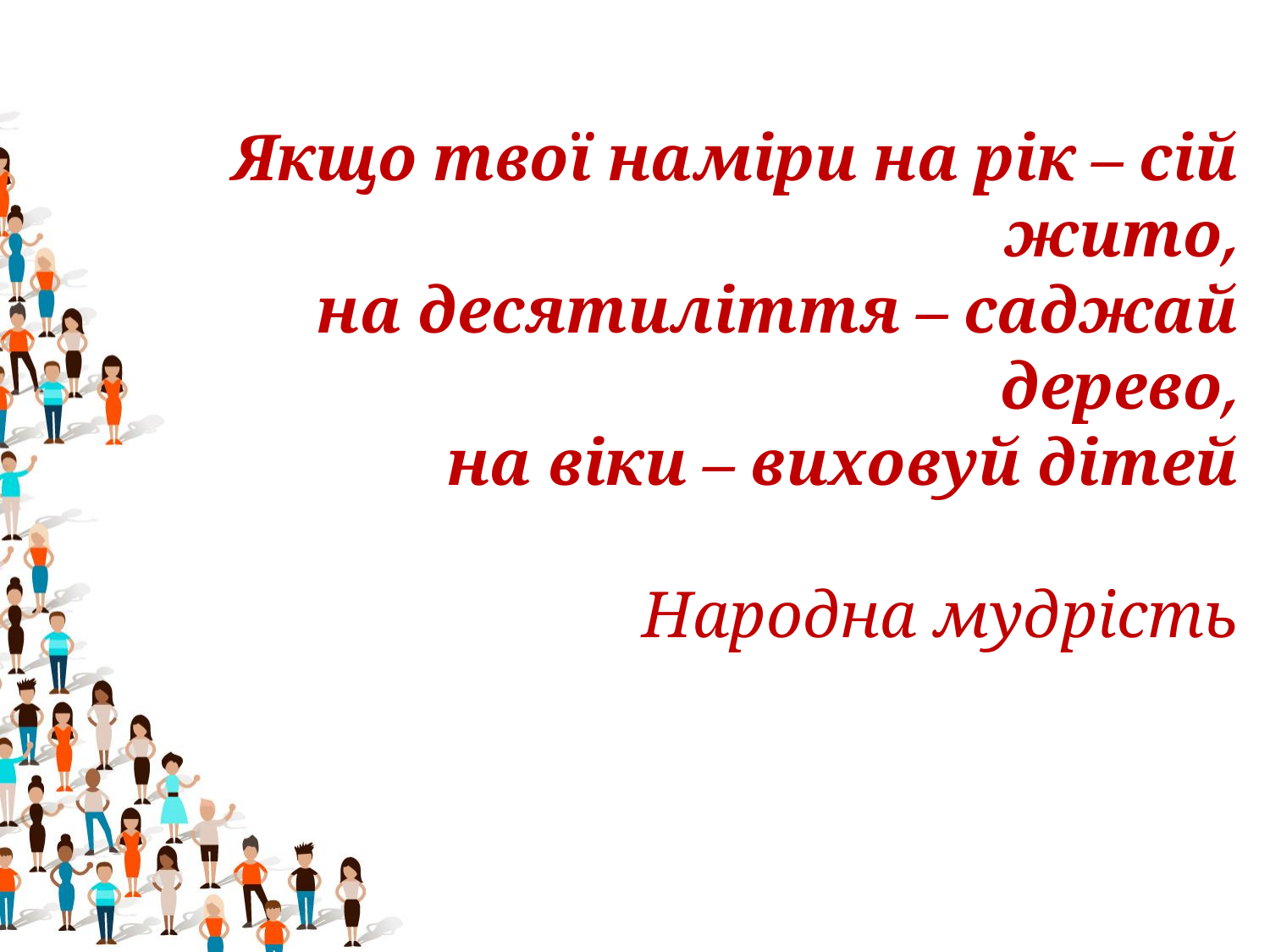

Якщо твої наміри на рік – сій жито,
на десятиліття – саджай дерево,
на віки – виховуй дітей

Народна мудрість